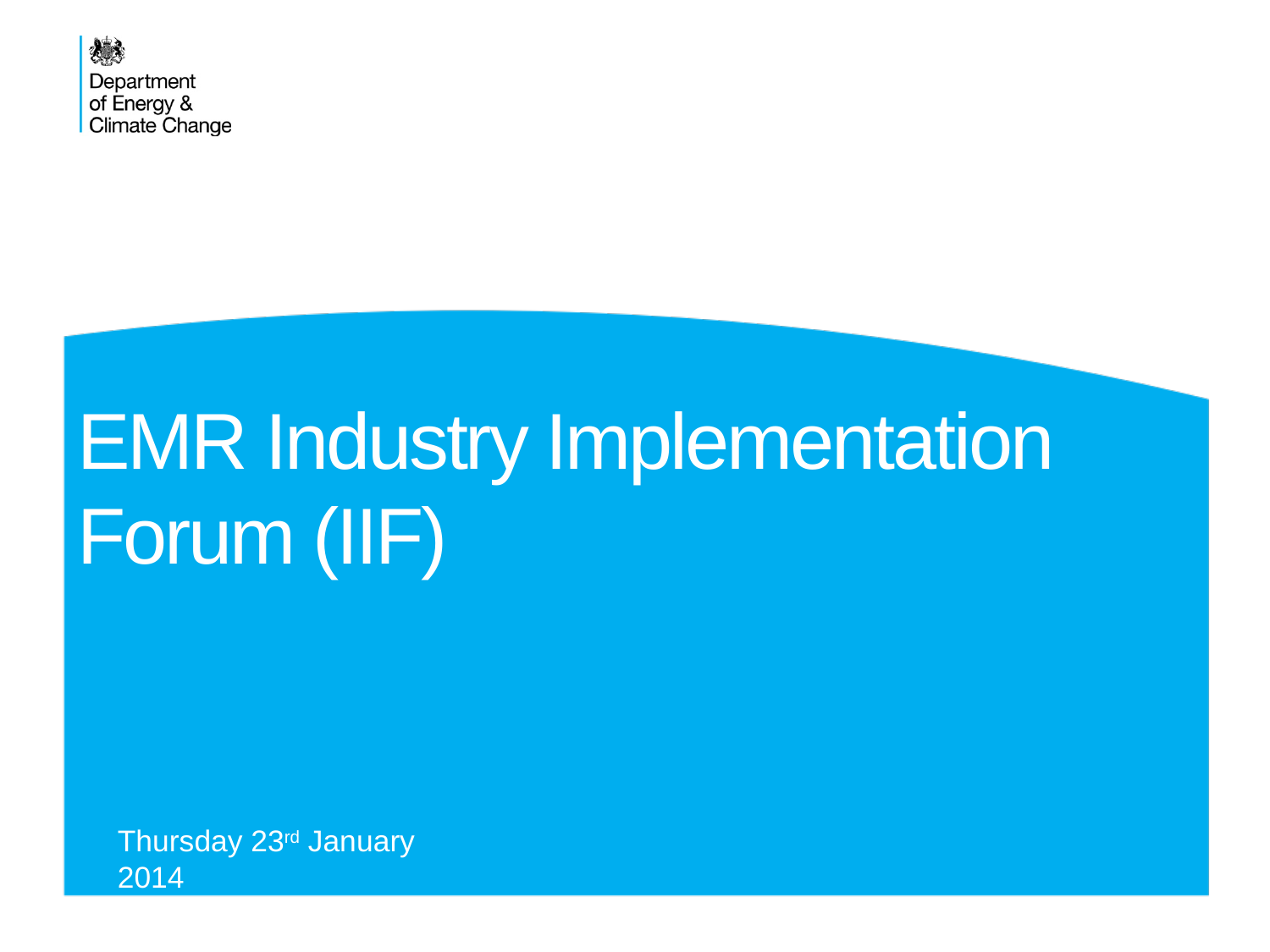

# EMR Industry Implementation Forum (IIF)
Thursday 23rd January 2014